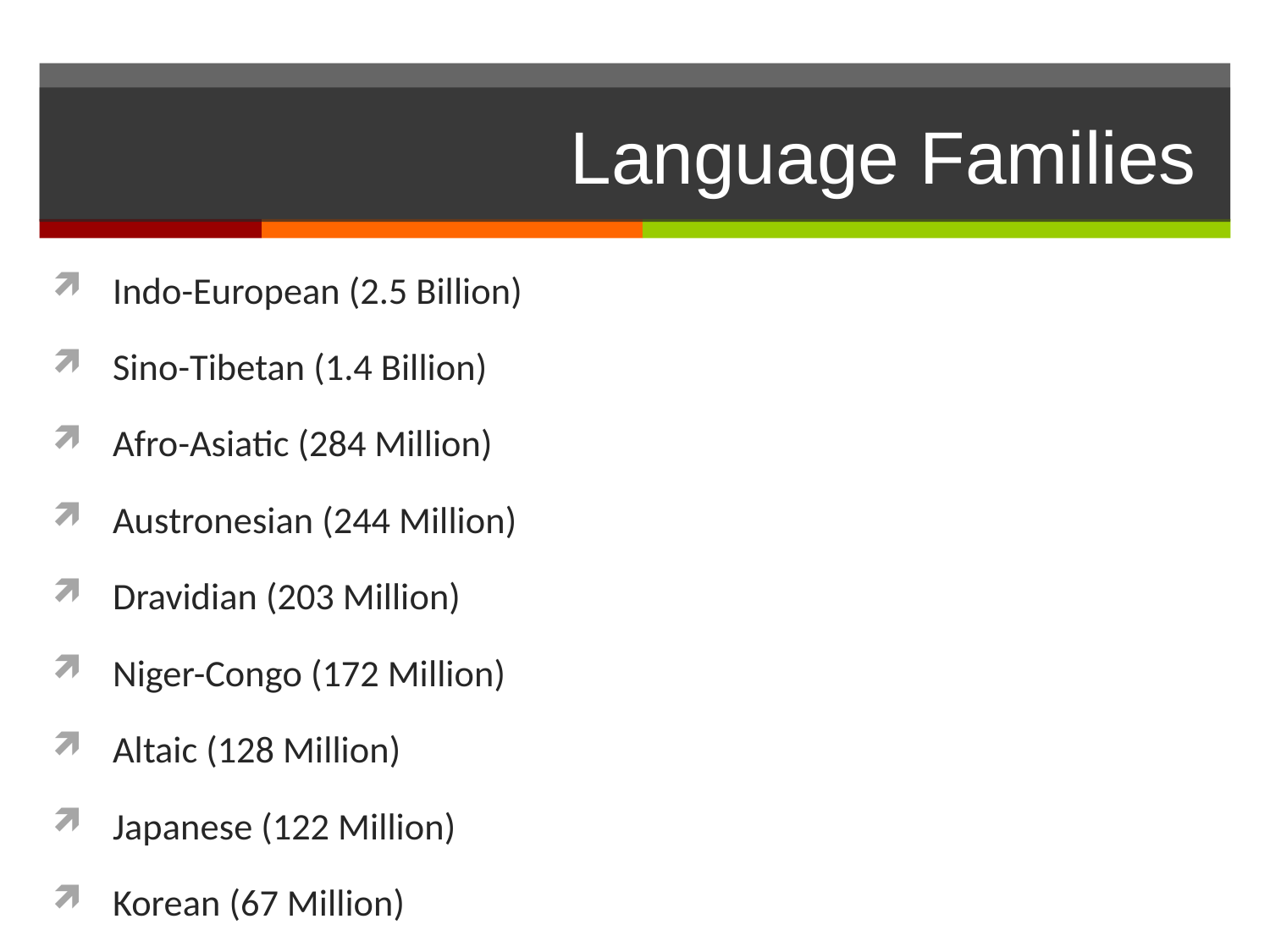

# Language Families
Indo-European (2.5 Billion)
Sino-Tibetan (1.4 Billion)
Afro-Asiatic (284 Million)
Austronesian (244 Million)
Dravidian (203 Million)
Niger-Congo (172 Million)
Altaic (128 Million)
Japanese (122 Million)
Korean (67 Million)